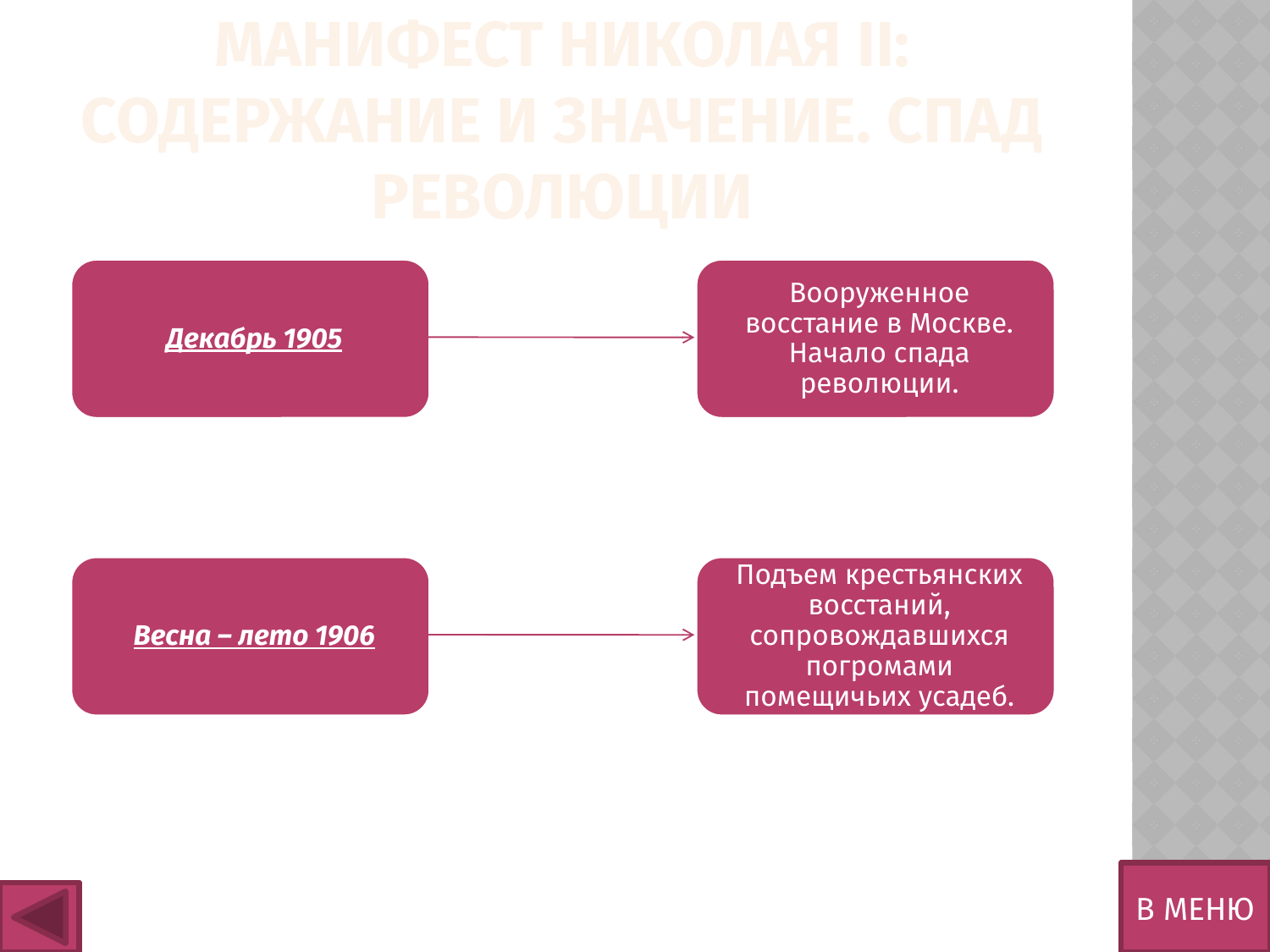

Манифест Николая II: содержание и значение. Спад революции
Декабрь 1905
Вооруженное восстание в Москве. Начало спада революции.
Весна – лето 1906
Подъем крестьянских восстаний, сопровождавшихся погромами помещичьих усадеб.
В МЕНЮ